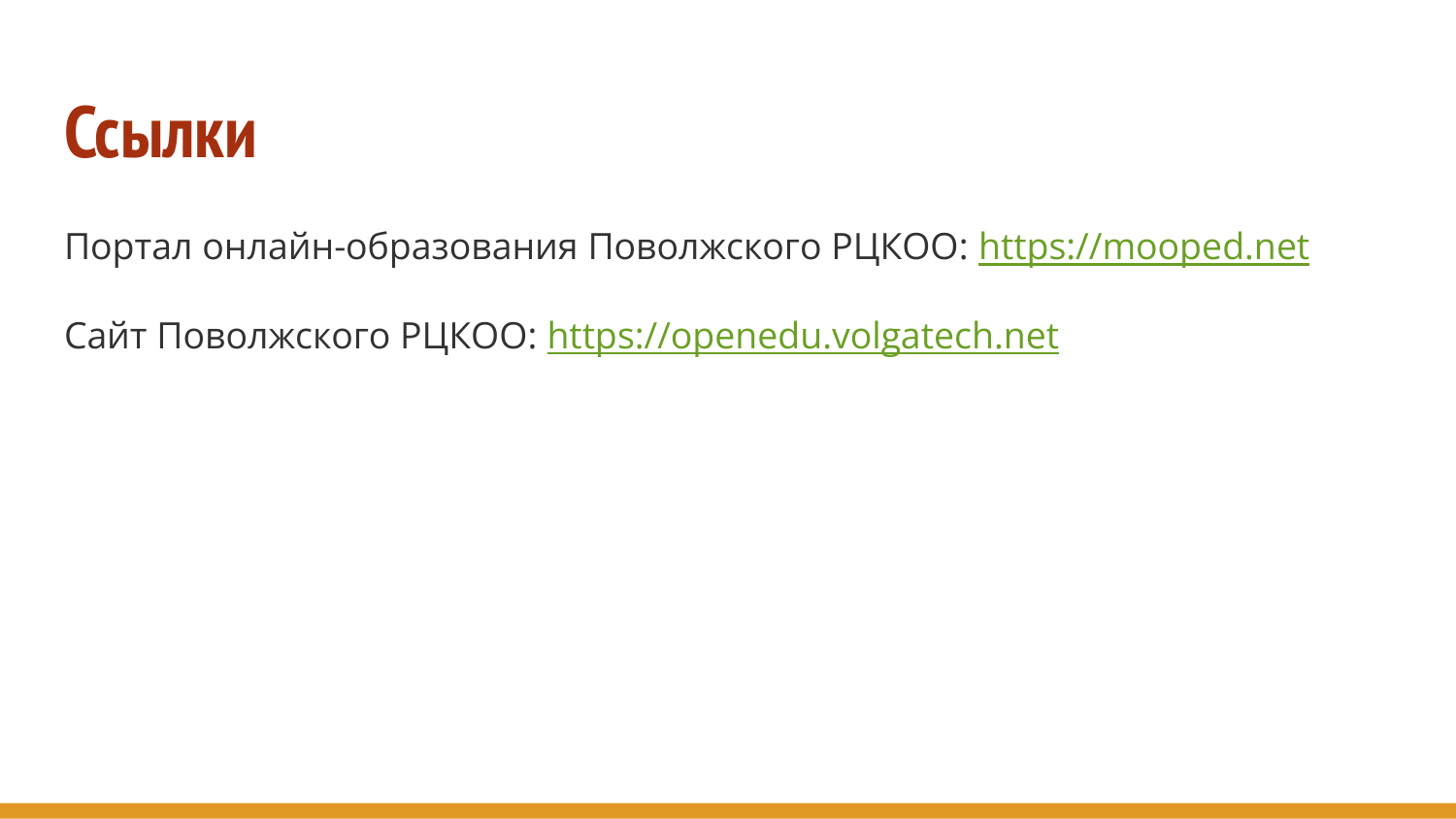

# Ссылки
Портал онлайн-образования Поволжского РЦКОО: https://mooped.net
Сайт Поволжского РЦКОО: https://openedu.volgatech.net